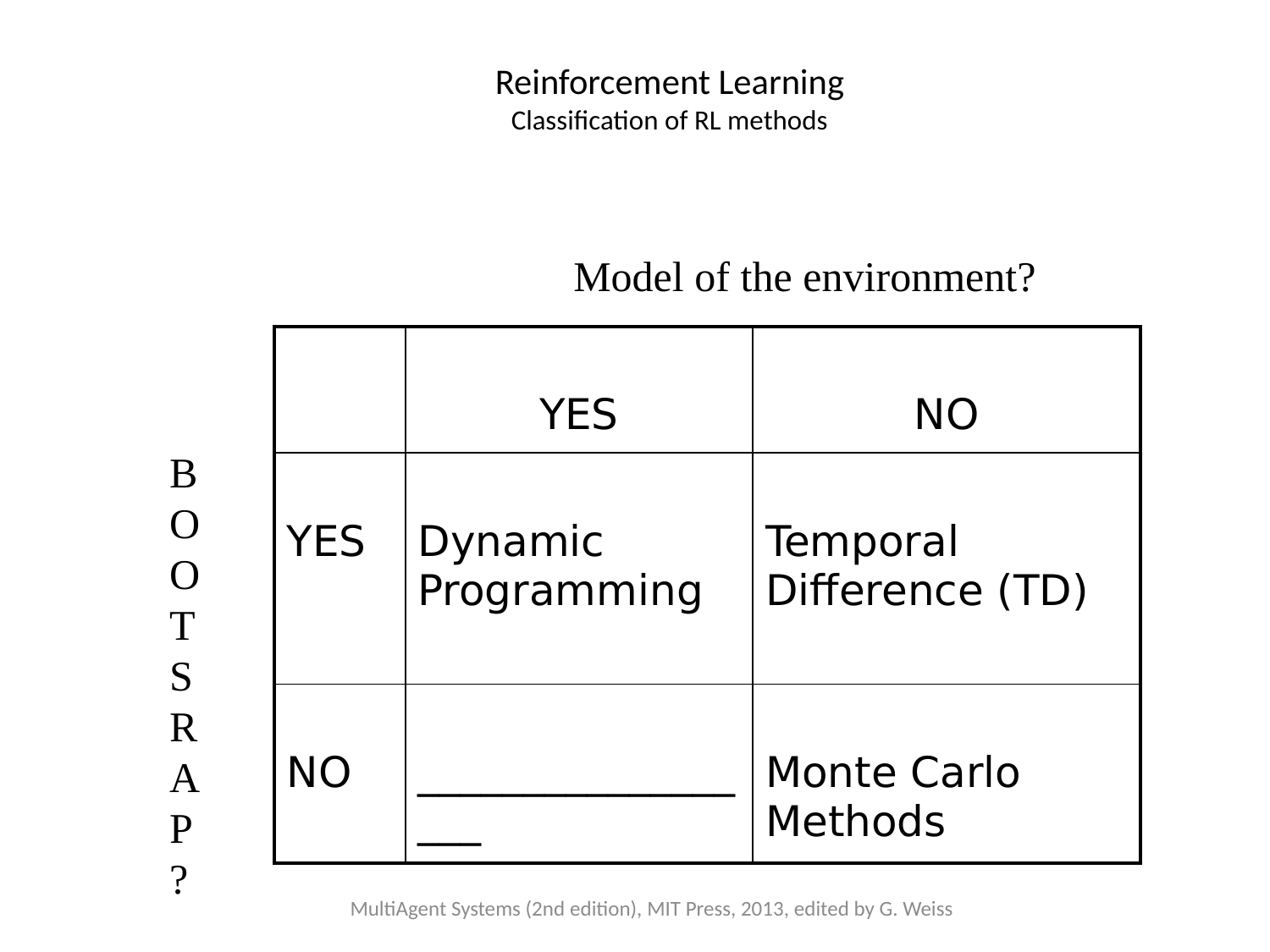

# Reinforcement Learning Classification of RL methods
Model of the environment?
|  | YES | NO |
| --- | --- | --- |
| YES | Dynamic Programming | Temporal Difference (TD) |
| NO | \_\_\_\_\_\_\_\_\_\_\_\_\_\_\_\_\_\_ | Monte Carlo Methods |
B
O
O
T
S
R
A
P
?
MultiAgent Systems (2nd edition), MIT Press, 2013, edited by G. Weiss